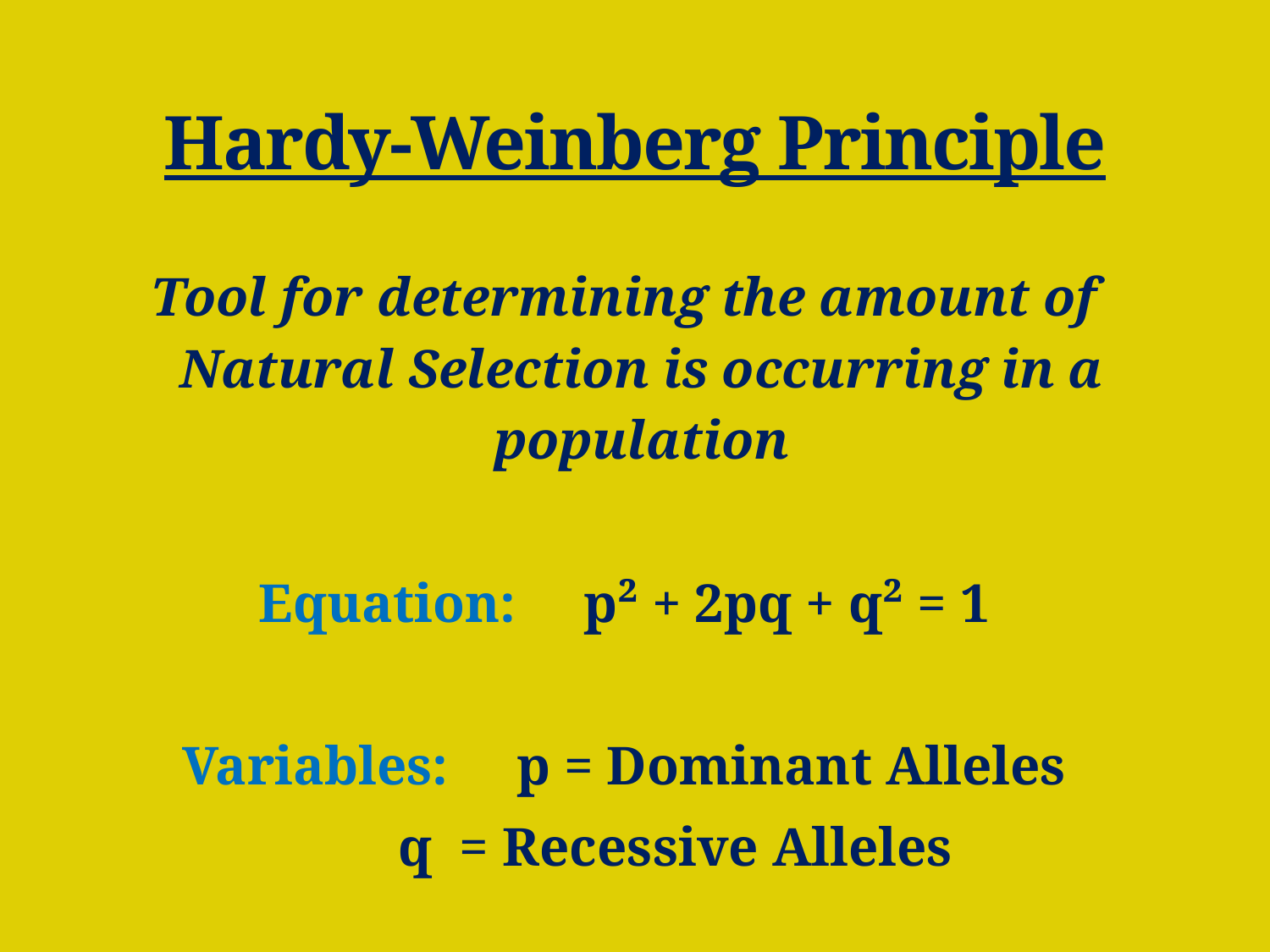

# Hardy-Weinberg Principle
Tool for determining the amount of Natural Selection is occurring in a population

Equation:     p² + 2pq + q² = 1

Variables:     p = Dominant Alleles
			     q  = Recessive Alleles